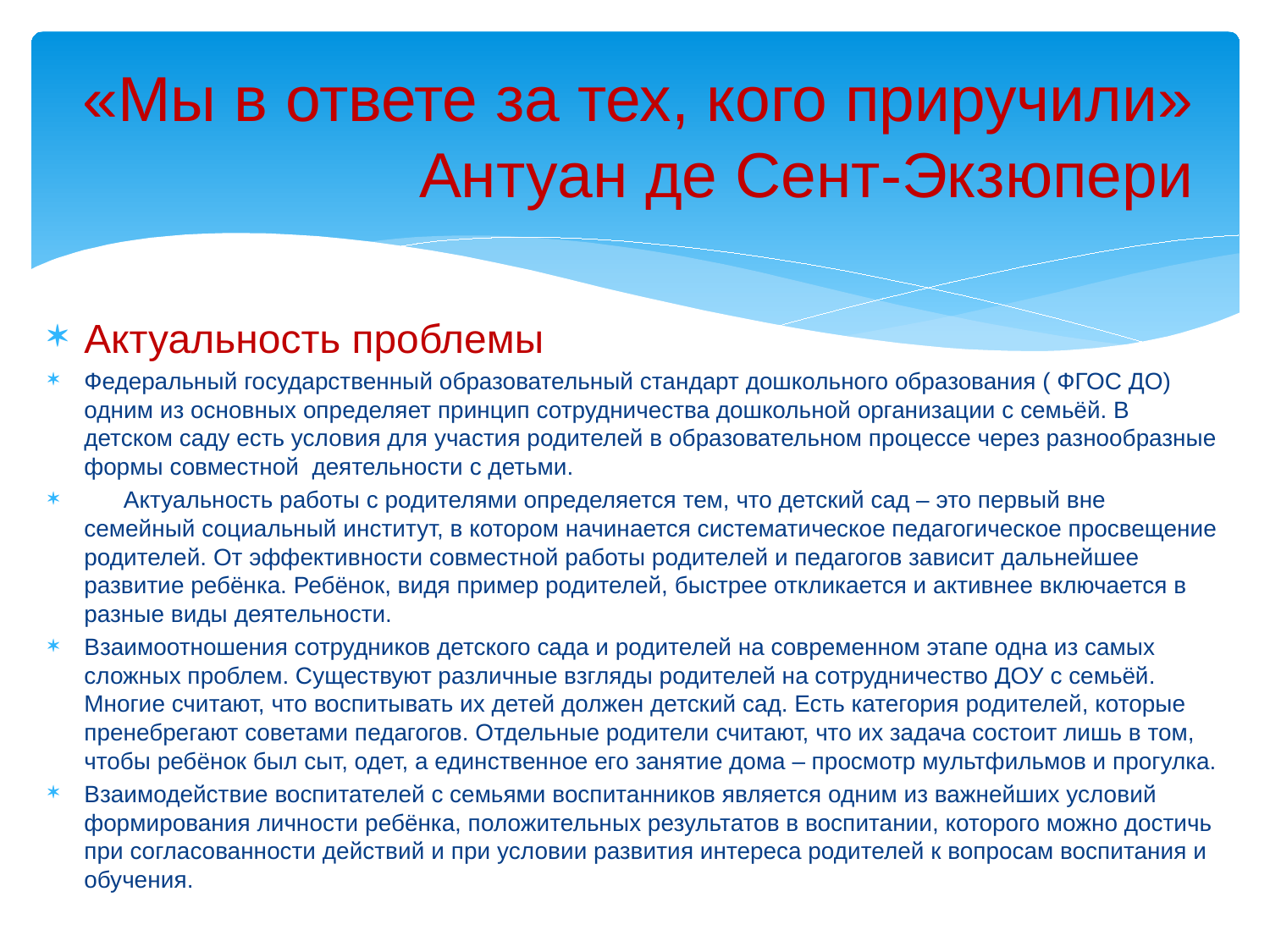

# «Мы в ответе за тех, кого приручили» Антуан де Сент-Экзюпери
Актуальность проблемы
Федеральный государственный образовательный стандарт дошкольного образования ( ФГОС ДО) одним из основных определяет принцип сотрудничества дошкольной организации с семьёй. В детском саду есть условия для участия родителей в образовательном процессе через разнообразные формы совместной  деятельности с детьми.
      Актуальность работы с родителями определяется тем, что детский сад – это первый вне семейный социальный институт, в котором начинается систематическое педагогическое просвещение родителей. От эффективности совместной работы родителей и педагогов зависит дальнейшее развитие ребёнка. Ребёнок, видя пример родителей, быстрее откликается и активнее включается в разные виды деятельности.
Взаимоотношения сотрудников детского сада и родителей на современном этапе одна из самых сложных проблем. Существуют различные взгляды родителей на сотрудничество ДОУ с семьёй. Многие считают, что воспитывать их детей должен детский сад. Есть категория родителей, которые пренебрегают советами педагогов. Отдельные родители считают, что их задача состоит лишь в том, чтобы ребёнок был сыт, одет, а единственное его занятие дома – просмотр мультфильмов и прогулка.
Взаимодействие воспитателей с семьями воспитанников является одним из важнейших условий формирования личности ребёнка, положительных результатов в воспитании, которого можно достичь при согласованности действий и при условии развития интереса родителей к вопросам воспитания и обучения.